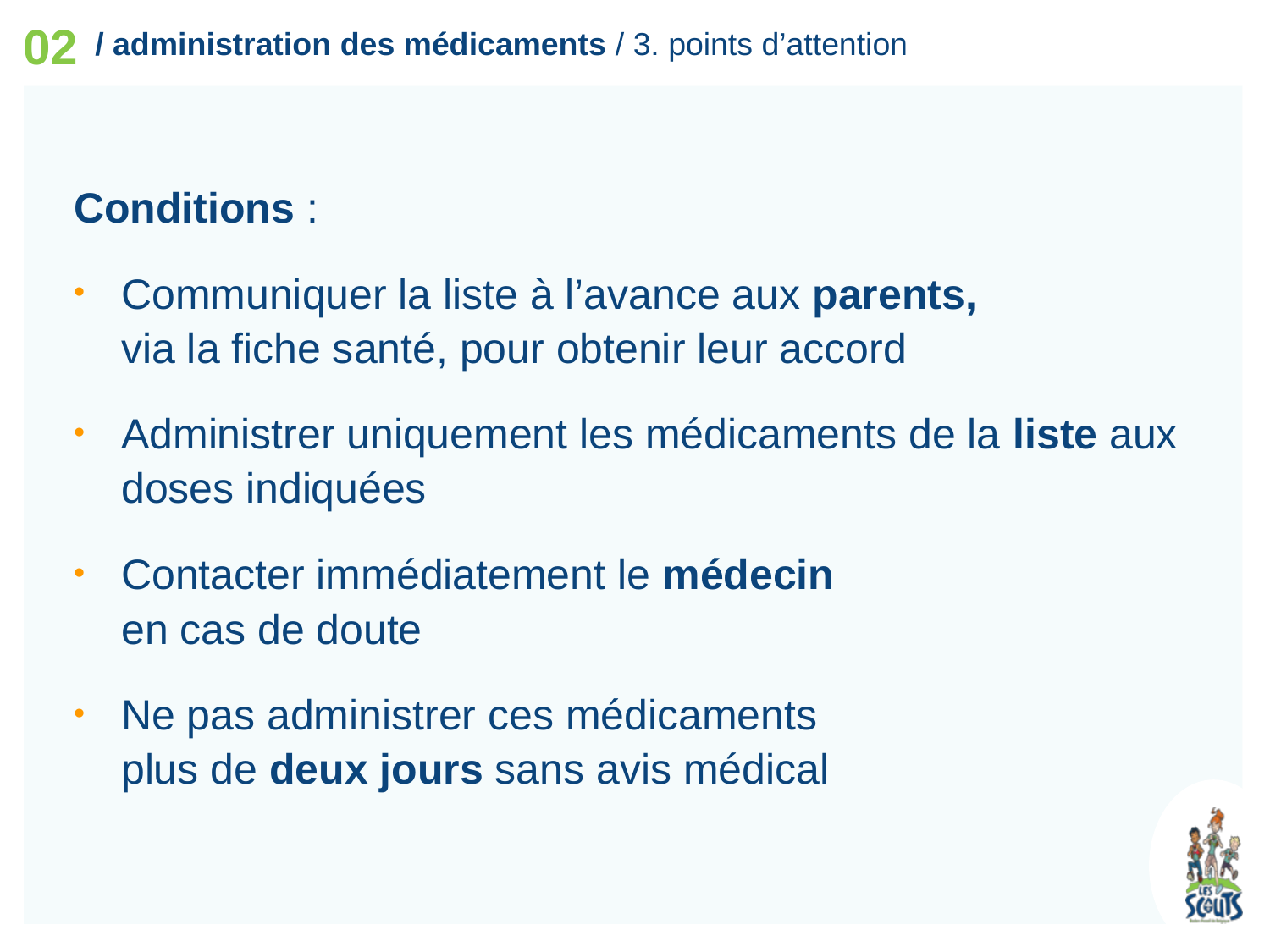

02
/ administration des médicaments / 3. points d’attention
Conditions :
Communiquer la liste à l’avance aux parents,
via la fiche santé, pour obtenir leur accord
Administrer uniquement les médicaments de la liste aux doses indiquées
Contacter immédiatement le médecin
en cas de doute
Ne pas administrer ces médicaments
plus de deux jours sans avis médical